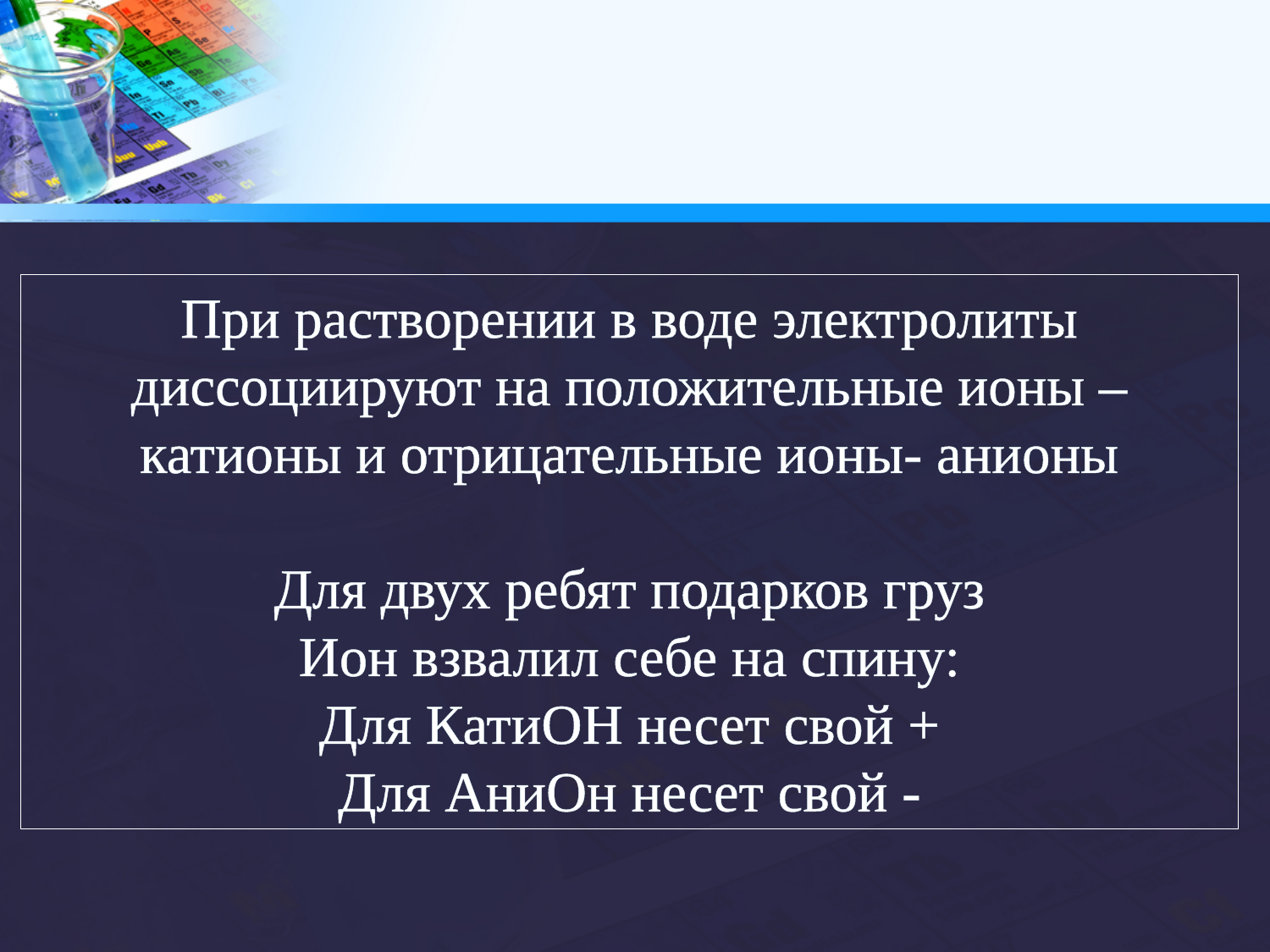

При растворении в воде электролиты диссоциируют на положительные ионы –катионы и отрицательные ионы- анионы

Для двух ребят подарков груз
Ион взвалил себе на спину:
Для КатиОН несет свой +
Для АниОн несет свой -